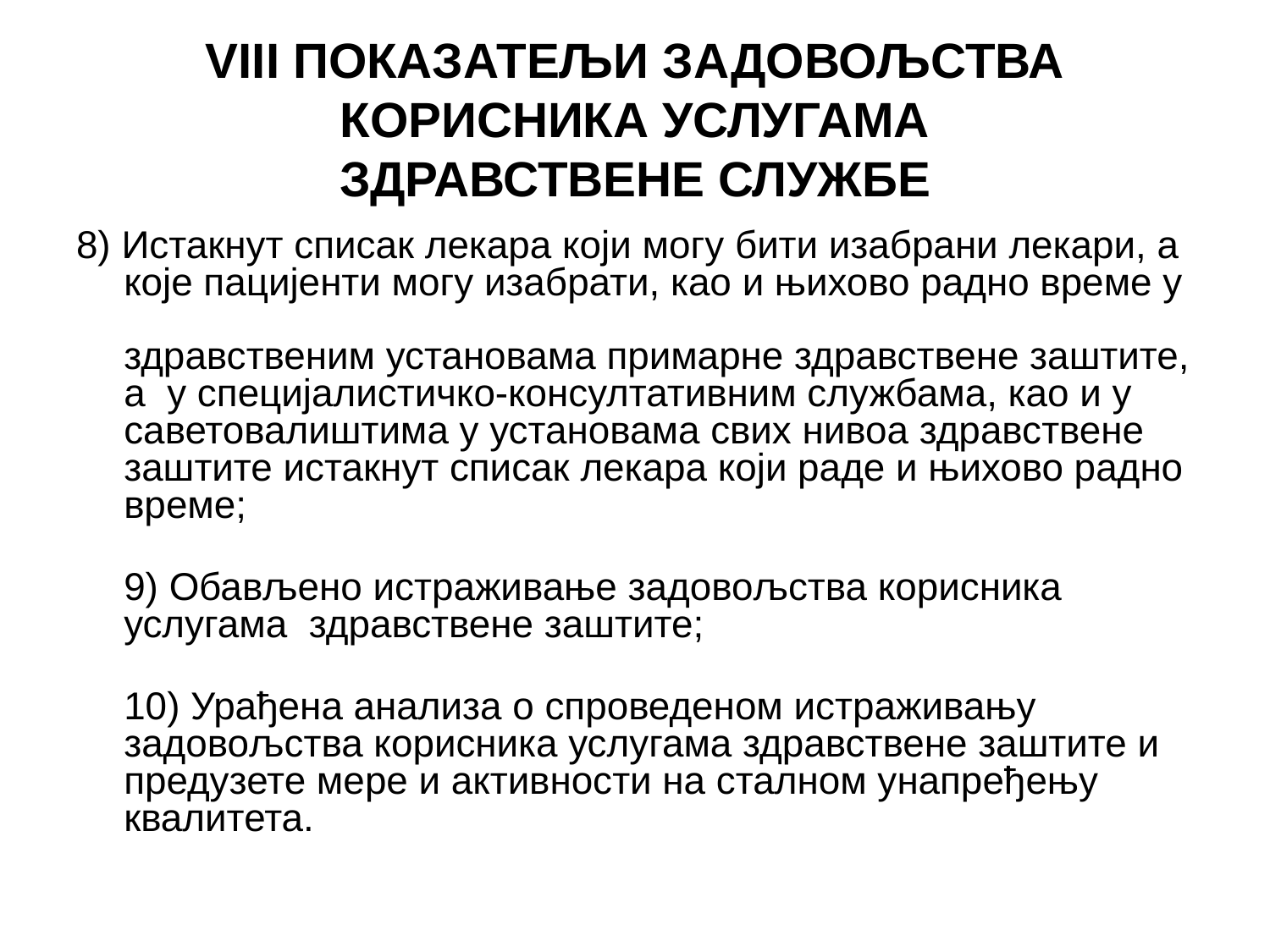

# VIII ПОКАЗАТЕЉИ ЗАДОВОЉСТВА КОРИСНИКА УСЛУГАМА ЗДРАВСТВЕНЕ СЛУЖБЕ
8) Истакнут списак лекара који могу бити изабрани лекари, а  које пацијенти могу изабрати, као и њихово радно време у
здравственим установама примарне здравствене заштите, а  у специјалистичко-консултативним службама, као и у  саветовалиштима у установама свих нивоа здравствене заштите истакнут списак лекара који раде и њихово радно време;
9) Обављено истраживање задовољства корисника услугама  здравствене заштите;
10) Урађена анализа о спроведеном истраживању
задовољства корисника услугама здравствене заштите и предузете мере и активности на сталном унапређењу квалитета.